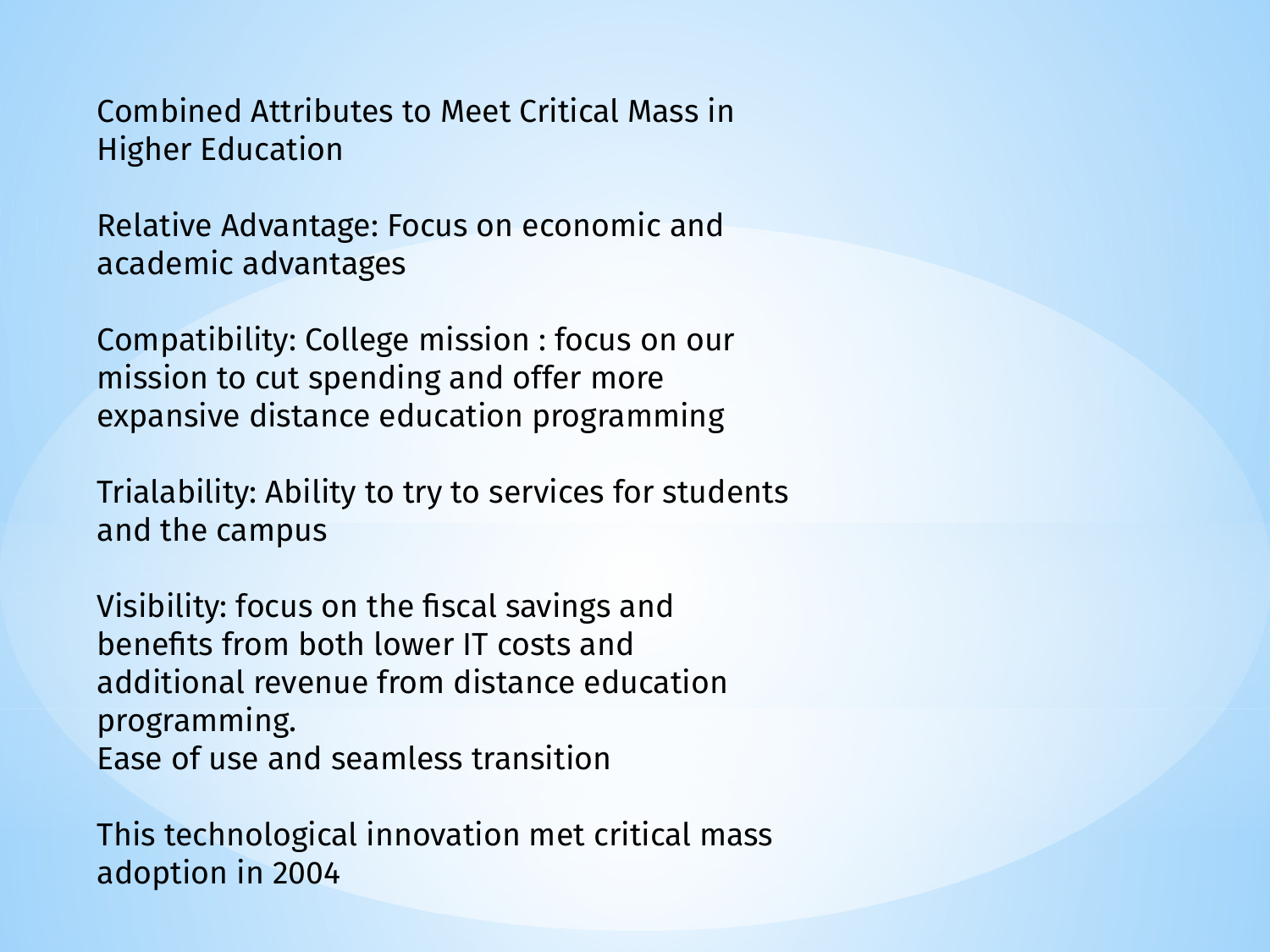

Combined Attributes to Meet Critical Mass in Higher Education

Relative Advantage: Focus on economic and academic advantages

Compatibility: College mission : focus on our mission to cut spending and offer more expansive distance education programming

Trialability: Ability to try to services for students and the campus

Visibility: focus on the fiscal savings and benefits from both lower IT costs and additional revenue from distance education programming.
Ease of use and seamless transition

This technological innovation met critical mass adoption in 2004